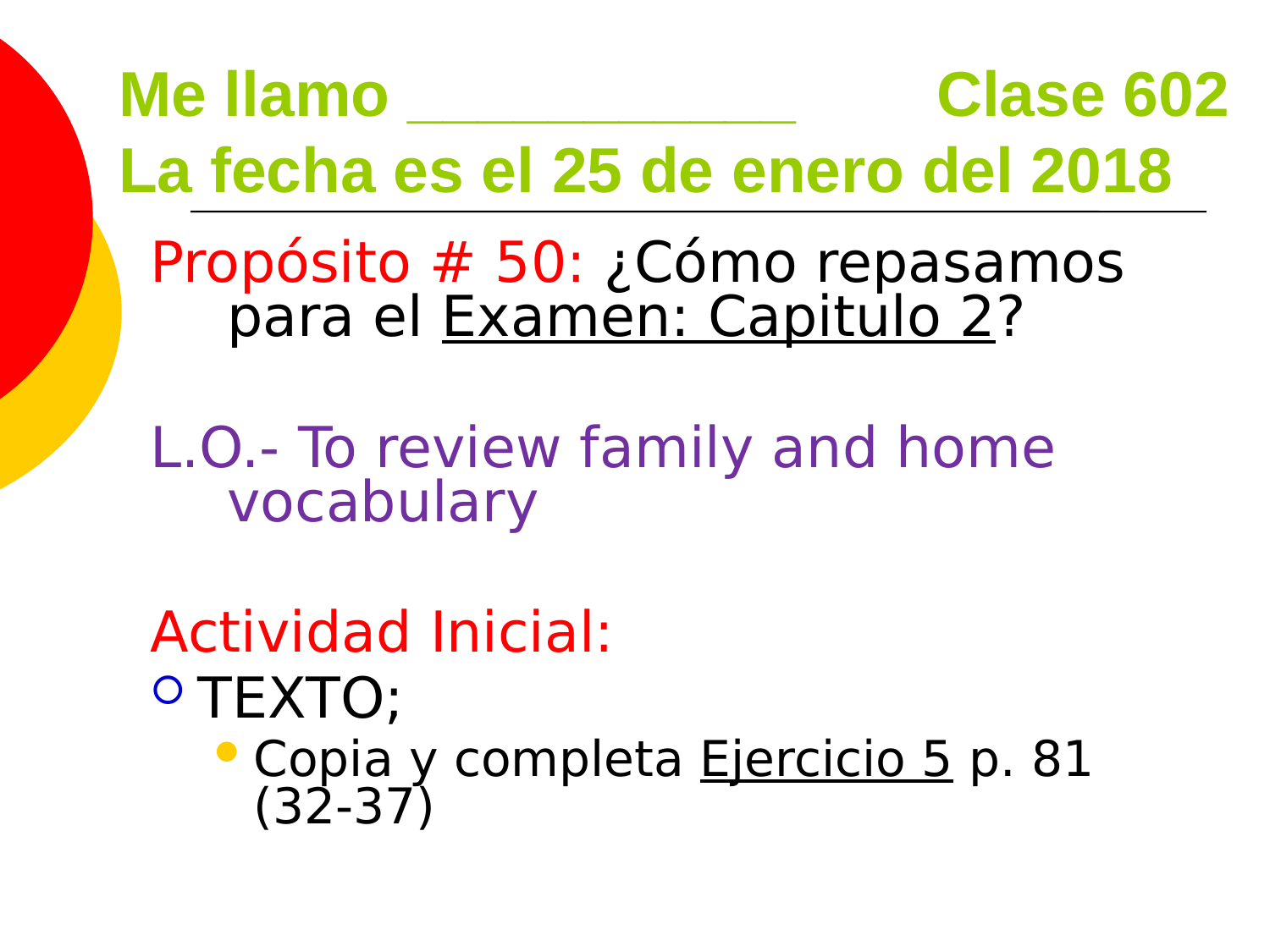

# Me llamo ___________        Clase 602 La fecha es el 25 de enero del 2018
Propósito # 50: ¿Cómo repasamos para el Examen: Capitulo 2?

L.O.- To review family and home vocabulary

Actividad Inicial:
TEXTO;
Copia y completa Ejercicio 5 p. 81 (32-37)